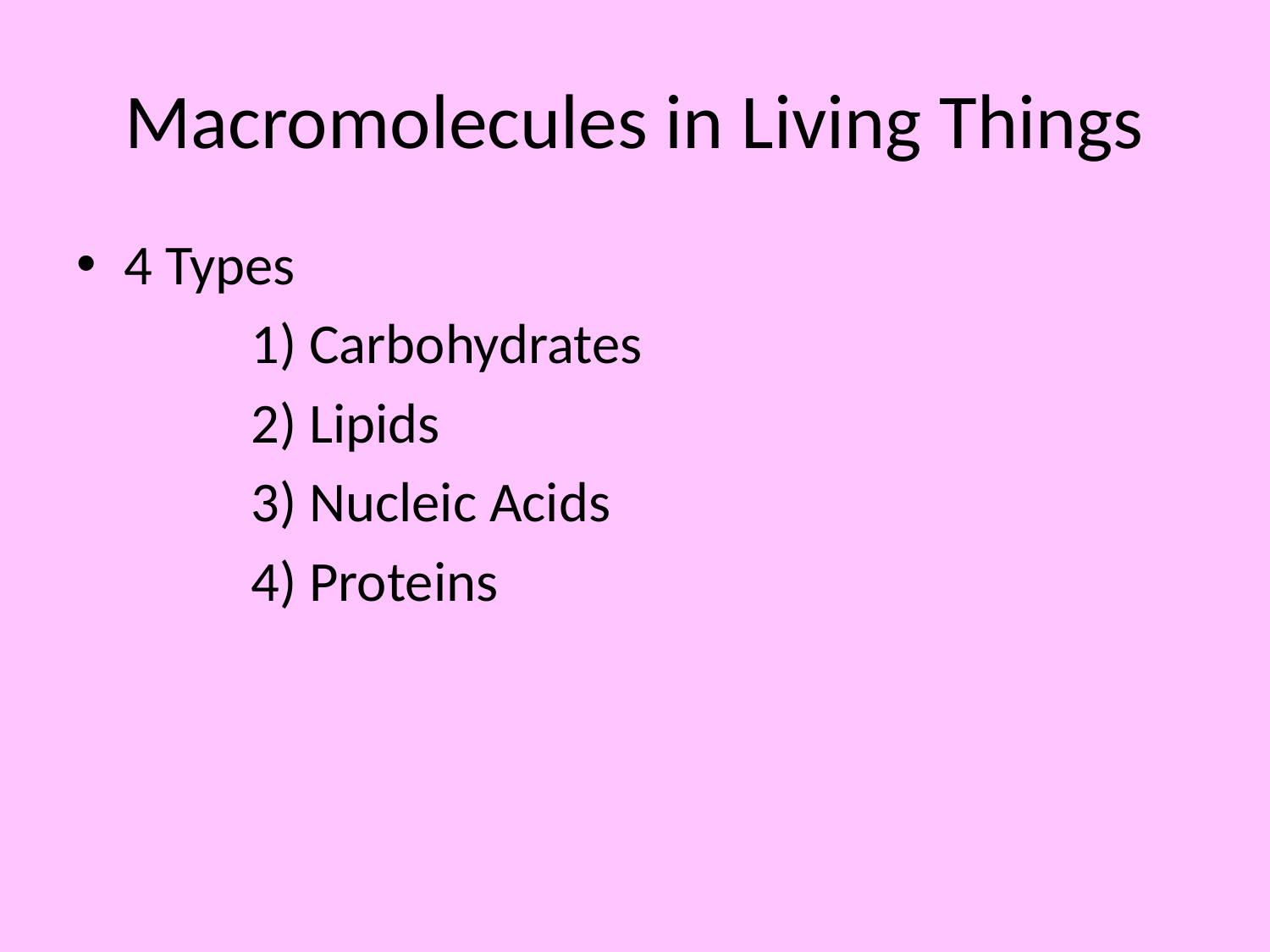

# Macromolecules in Living Things
4 Types
		1) Carbohydrates
		2) Lipids
		3) Nucleic Acids
		4) Proteins